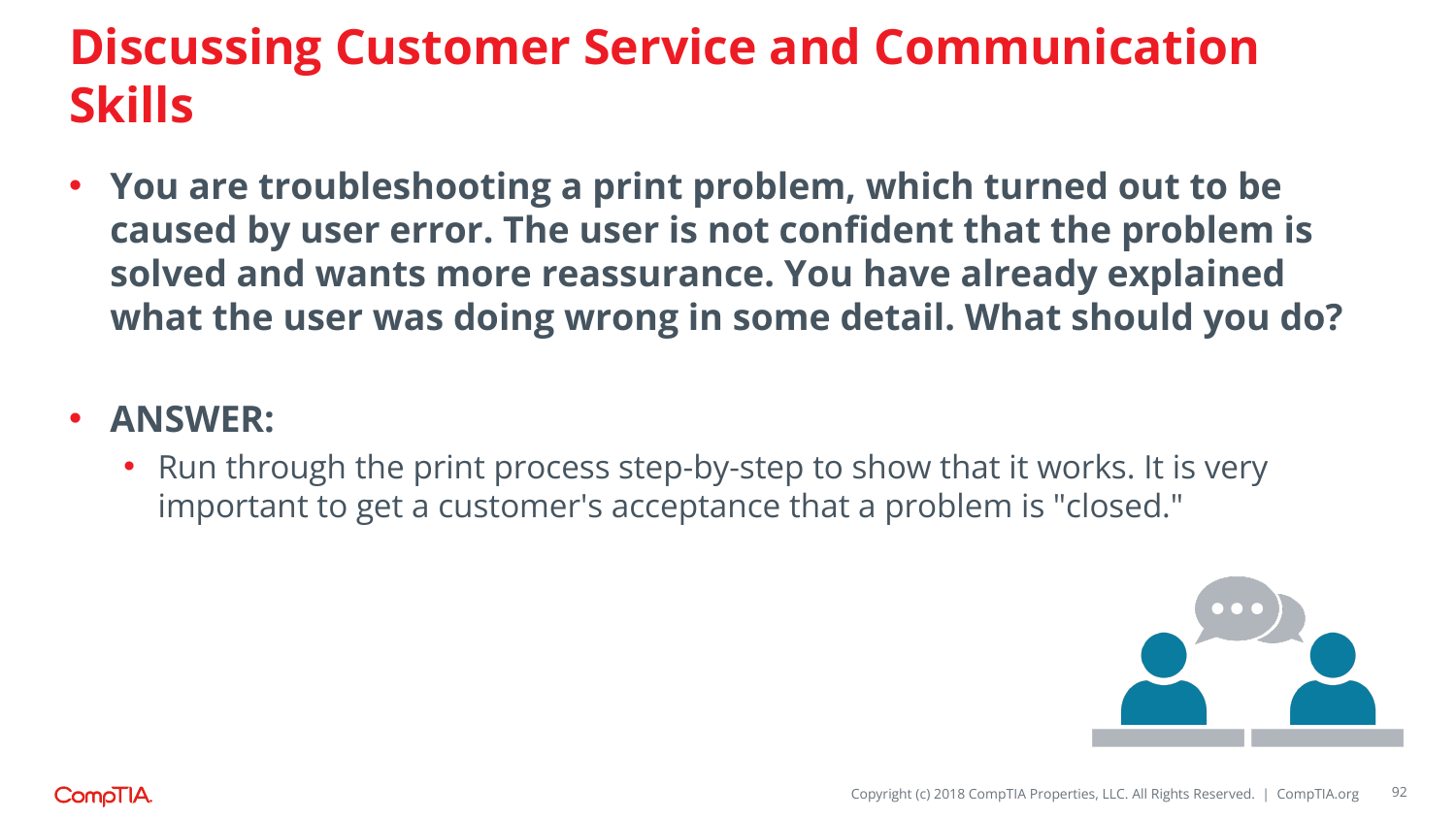

# Discussing Customer Service and Communication Skills
You are troubleshooting a print problem, which turned out to be caused by user error. The user is not confident that the problem is solved and wants more reassurance. You have already explained what the user was doing wrong in some detail. What should you do?

ANSWER:
Run through the print process step-by-step to show that it works. It is very important to get a customer's acceptance that a problem is "closed."
92